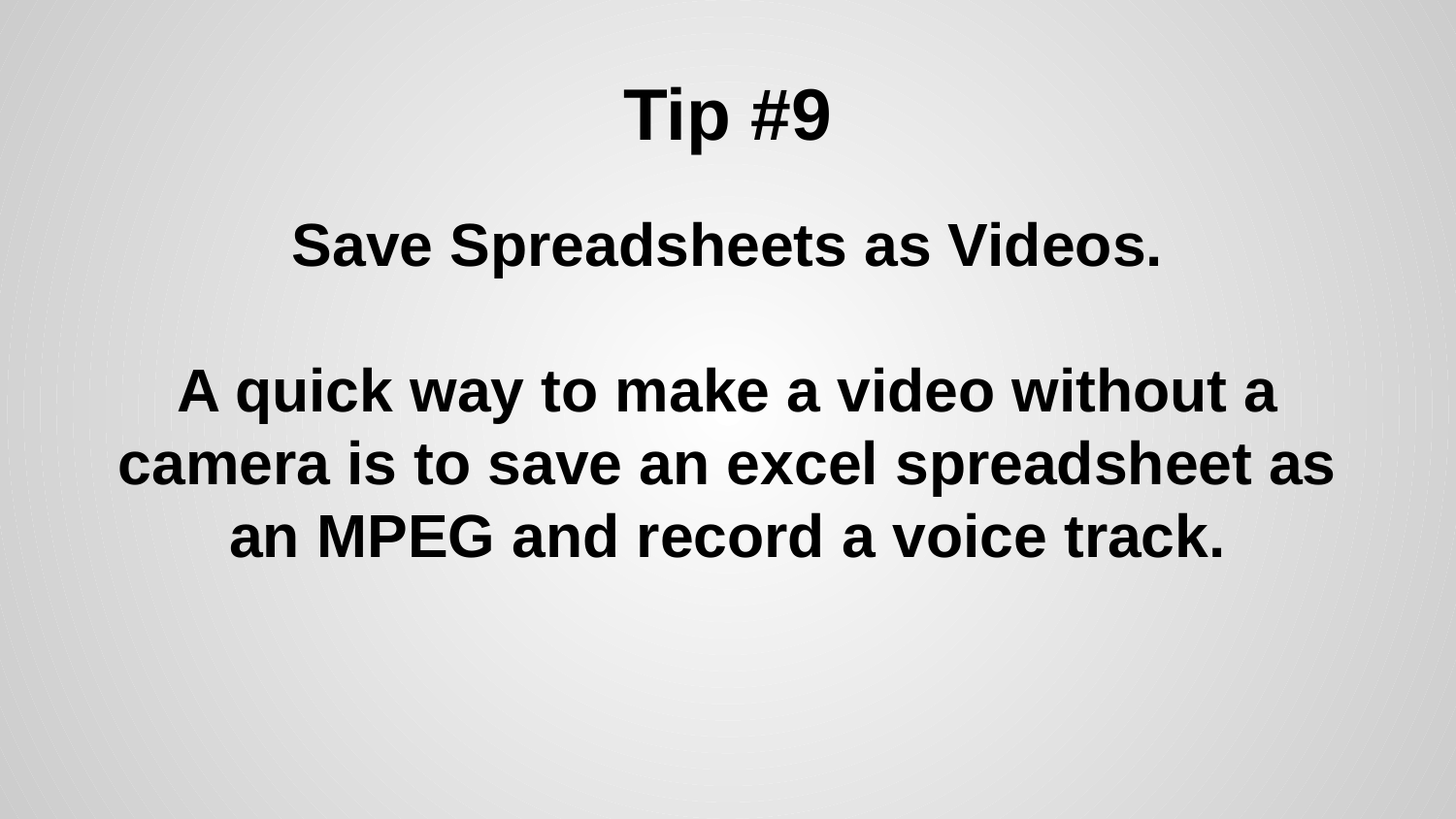

# Tip #9
Save Spreadsheets as Videos.

A quick way to make a video without a camera is to save an excel spreadsheet as an MPEG and record a voice track.